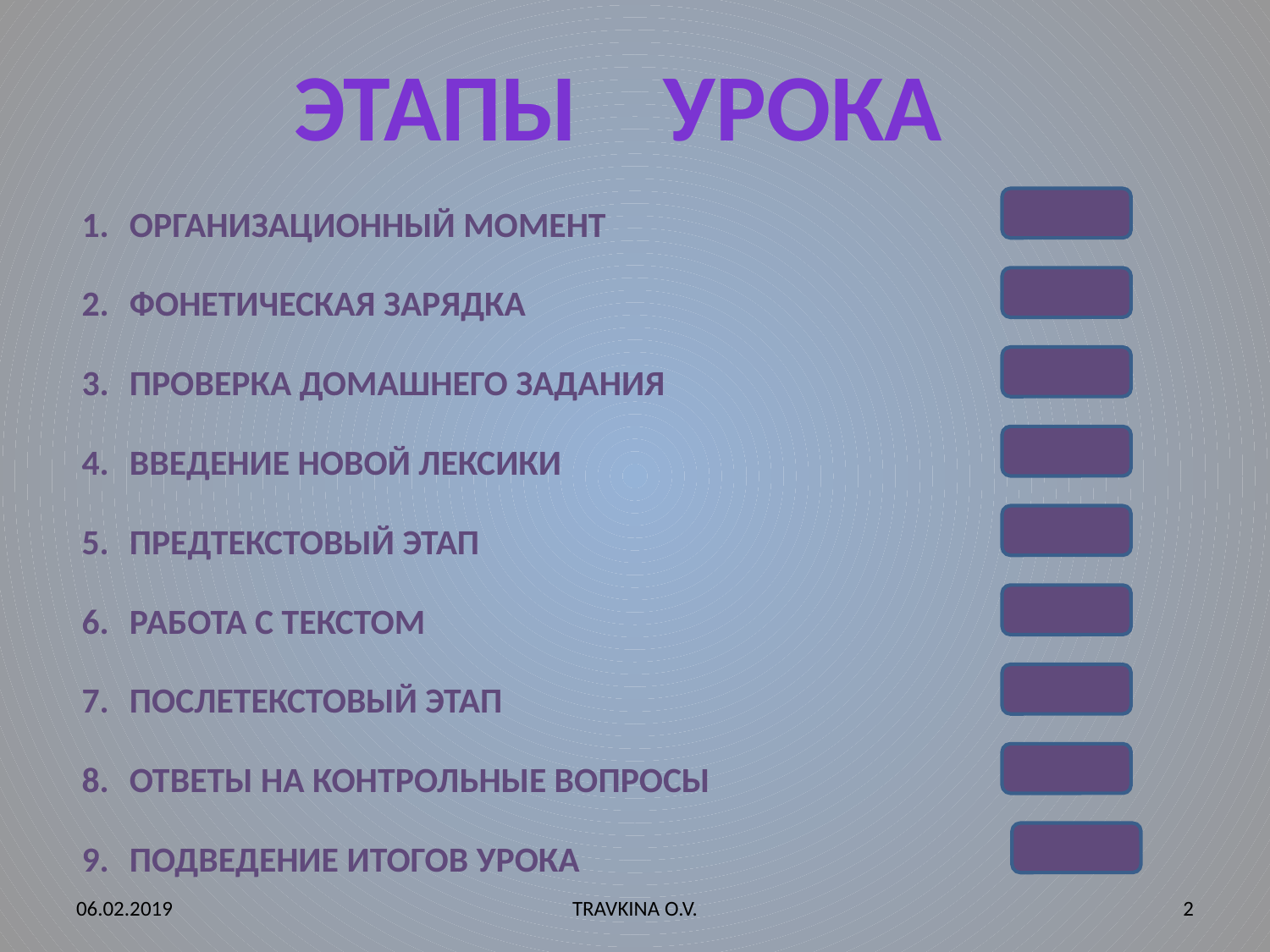

ЭТАПЫ    УРОКА
ОРГАНИЗАЦИОННЫЙ МОМЕНТ
ФОНЕТИЧЕСКАЯ ЗАРЯДКА
ПРОВЕРКА ДОМАШНЕГО ЗАДАНИЯ
ВВЕДЕНИЕ НОВОЙ ЛЕКСИКИ
ПРЕДТЕКСТОВЫЙ ЭТАП
РАБОТА С ТЕКСТОМ
ПОСЛЕТЕКСТОВЫЙ ЭТАП
ОТВЕТЫ НА КОНТРОЛЬНЫЕ ВОПРОСЫ
ПОДВЕДЕНИЕ ИТОГОВ УРОКА

06.02.2019
TRAVKINA O.V.
2